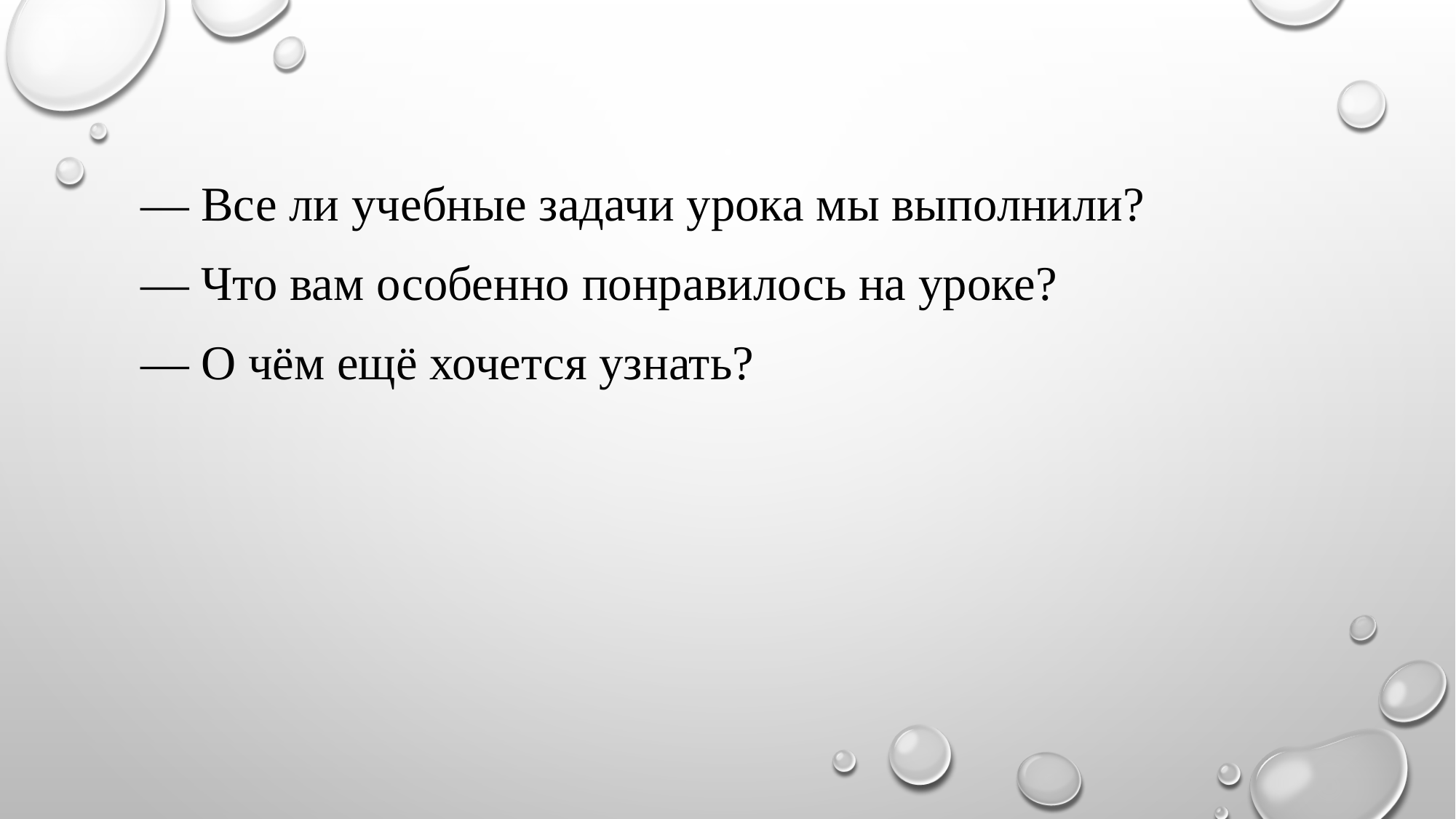

— Все ли учебные задачи урока мы выполнили?
— Что вам особенно понравилось на уроке?
— О чём ещё хочется узнать?